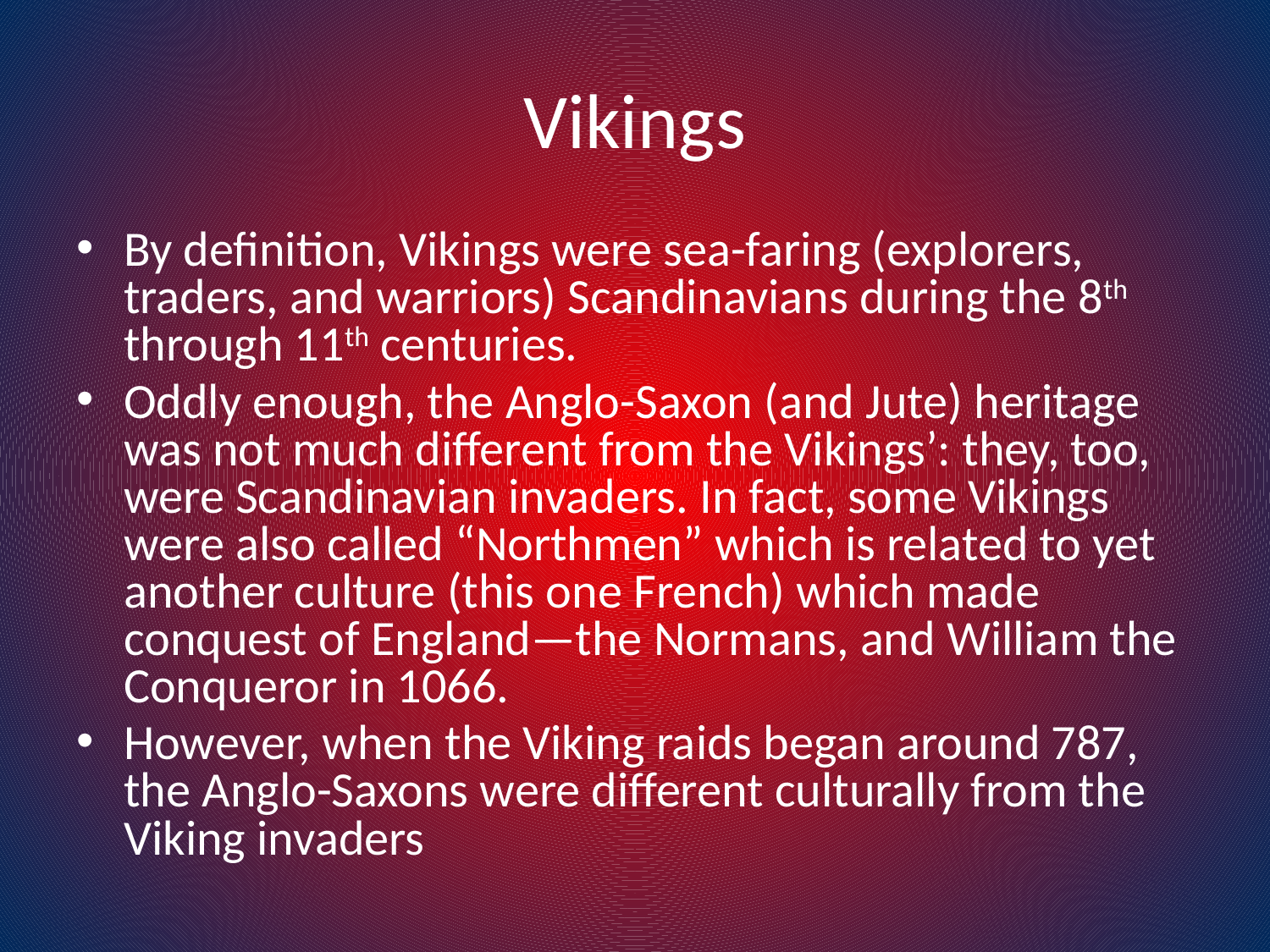

# Vikings
By definition, Vikings were sea-faring (explorers, traders, and warriors) Scandinavians during the 8th through 11th centuries.
Oddly enough, the Anglo-Saxon (and Jute) heritage was not much different from the Vikings’: they, too, were Scandinavian invaders. In fact, some Vikings were also called “Northmen” which is related to yet another culture (this one French) which made conquest of England—the Normans, and William the Conqueror in 1066.
However, when the Viking raids began around 787, the Anglo-Saxons were different culturally from the Viking invaders